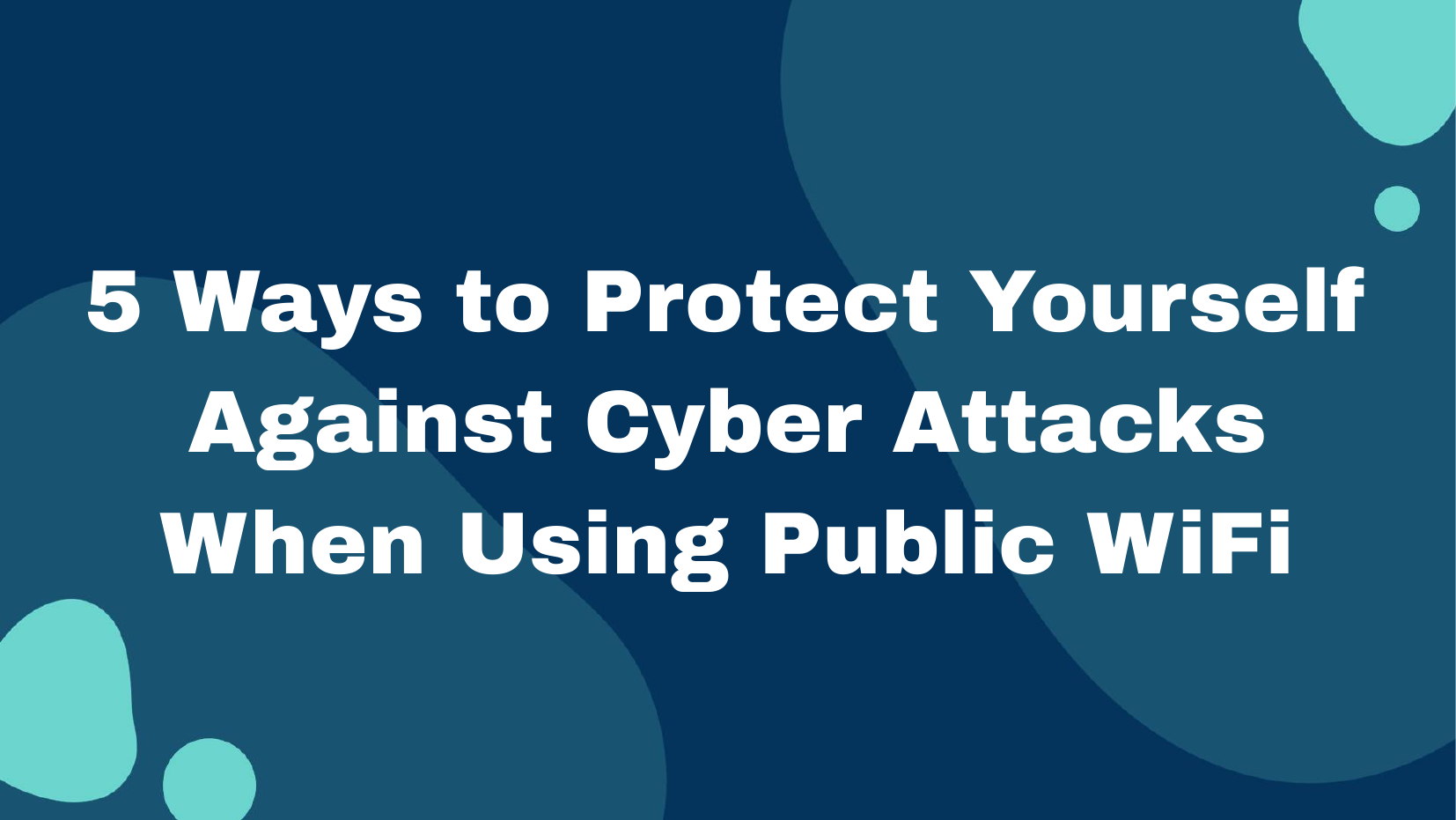

# 5 Ways to Protect Yourself Against Cyber Attacks When Using Public WiFi